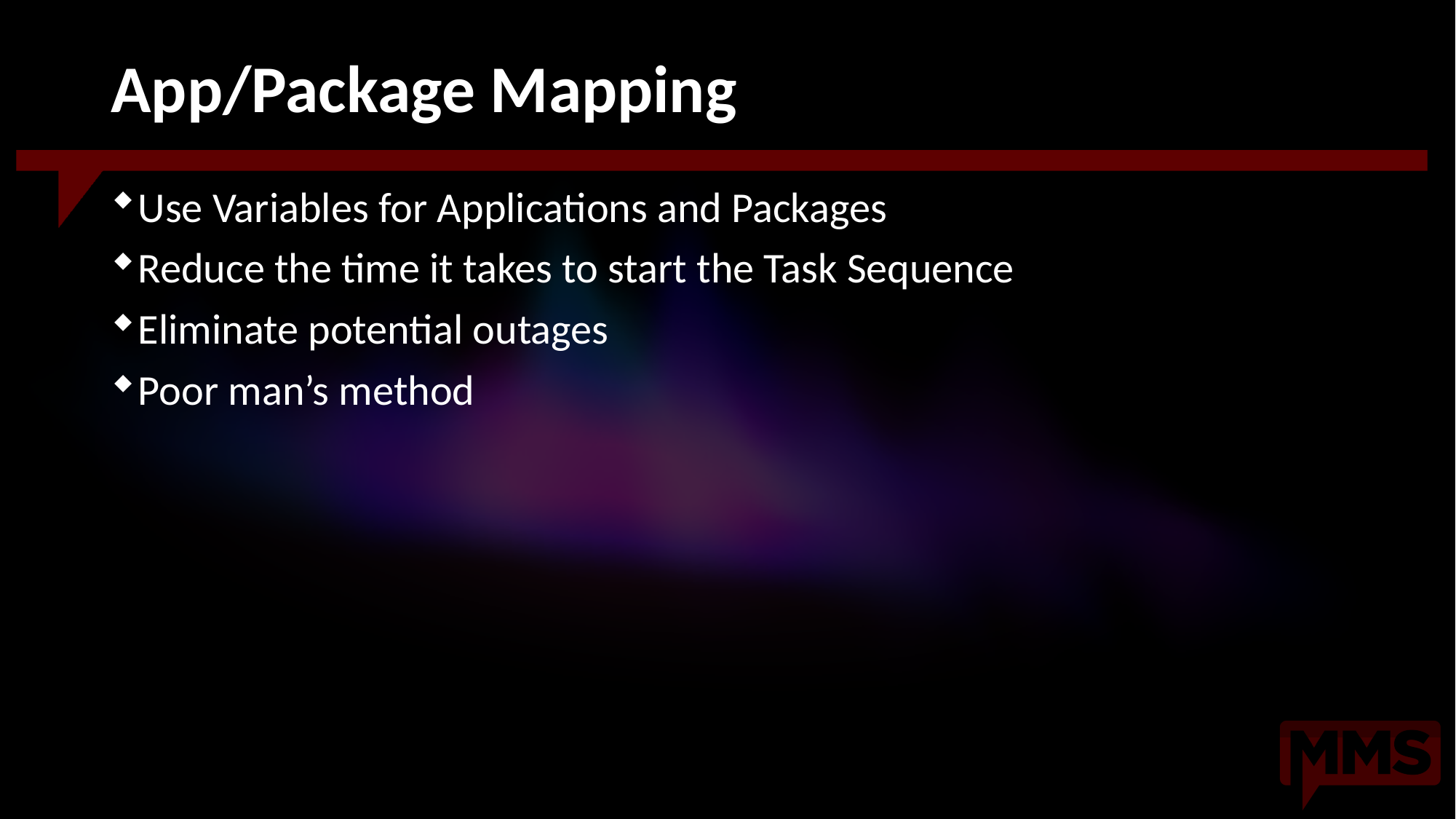

# App/Package Mapping
Use Variables for Applications and Packages
Reduce the time it takes to start the Task Sequence
Eliminate potential outages
Poor man’s method